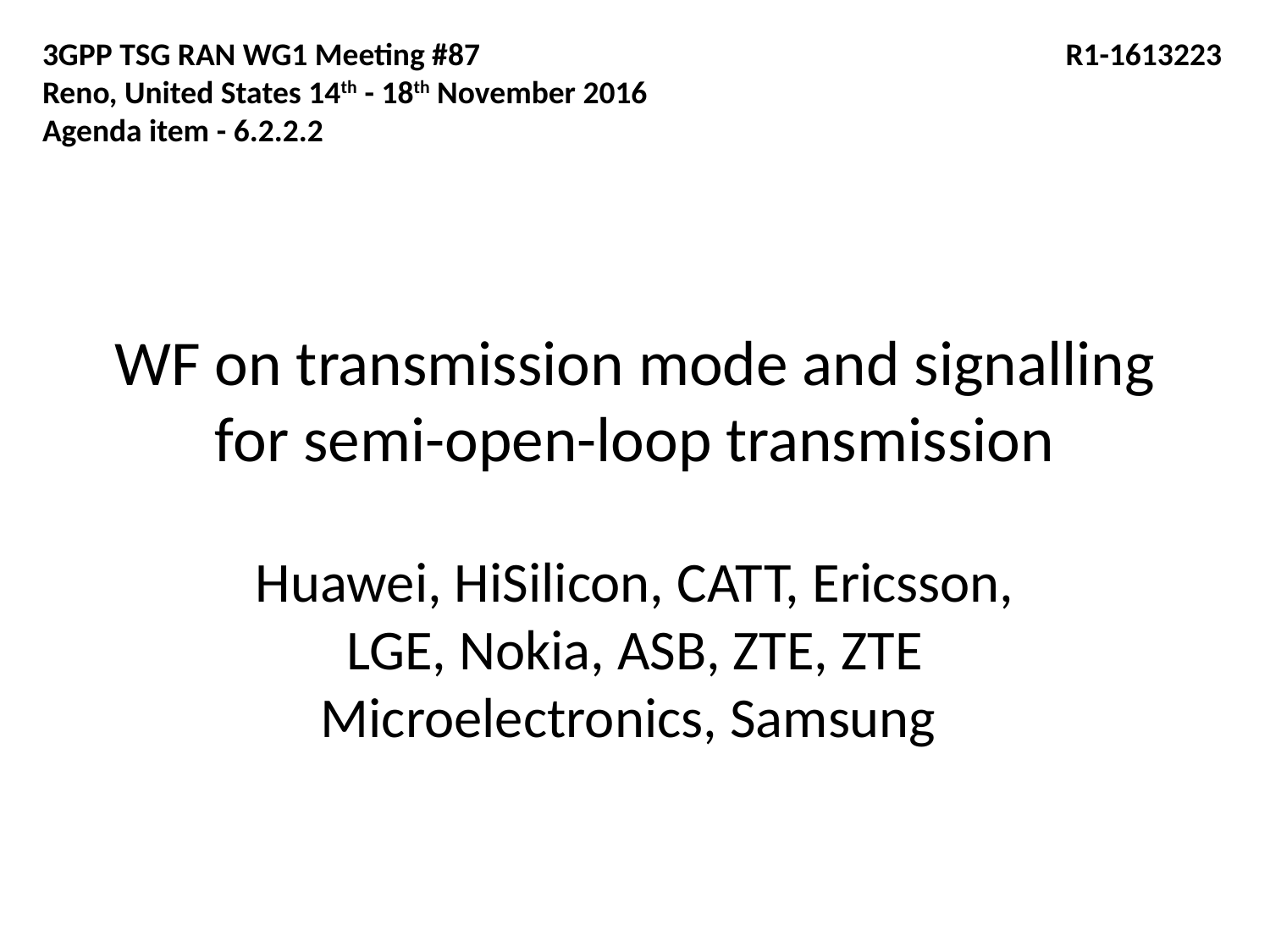

3GPP TSG RAN WG1 Meeting #87				                	 R1-1613223
Reno, United States 14th - 18th November 2016
Agenda item - 6.2.2.2
# WF on transmission mode and signalling for semi-open-loop transmission
Huawei, HiSilicon, CATT, Ericsson, LGE, Nokia, ASB, ZTE, ZTE Microelectronics, Samsung